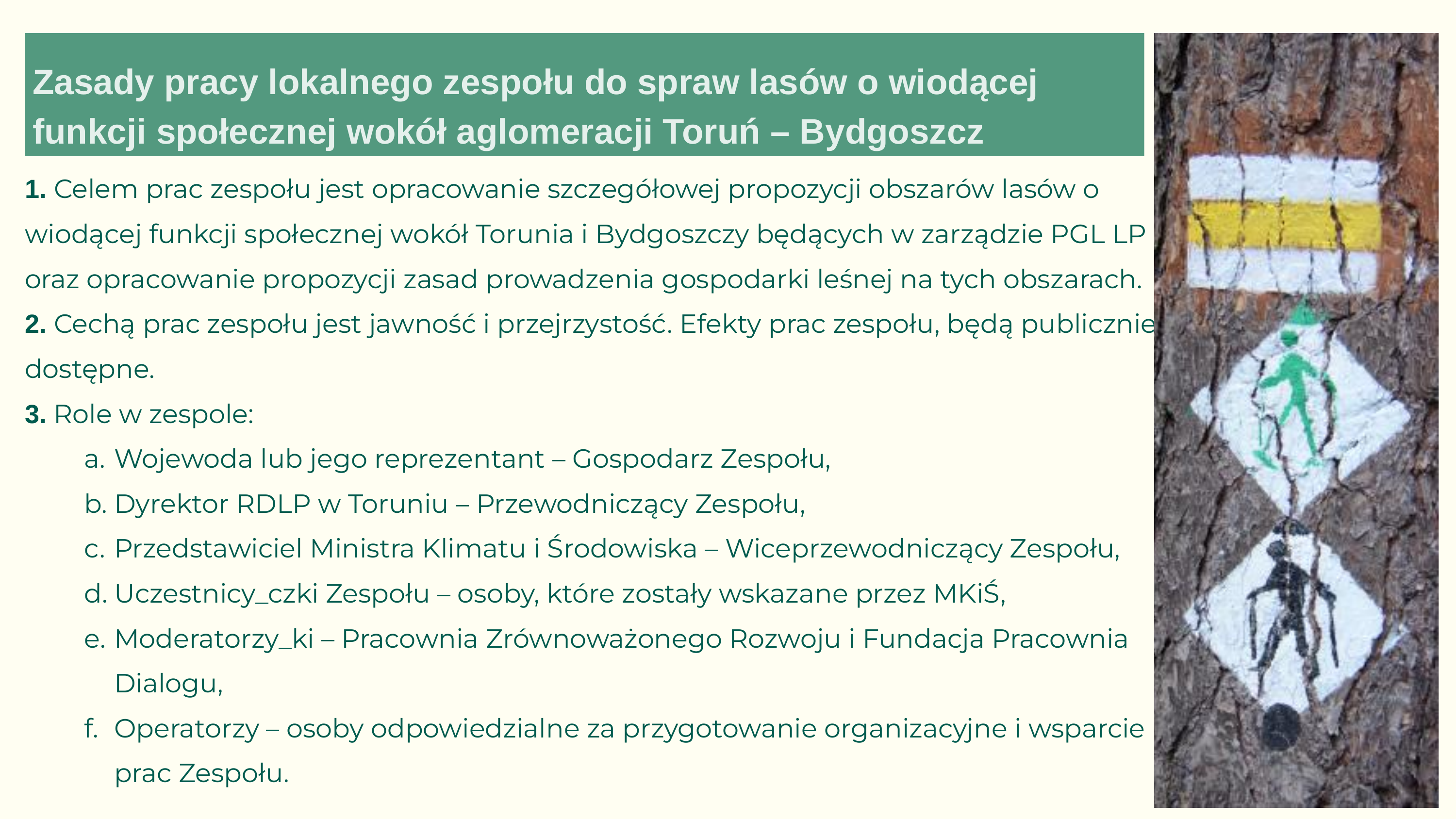

Zasady pracy lokalnego zespołu do spraw lasów o wiodącej funkcji społecznej wokół aglomeracji Toruń – Bydgoszcz

1. Celem prac zespołu jest opracowanie szczegółowej propozycji obszarów lasów o wiodącej funkcji społecznej wokół Torunia i Bydgoszczy będących w zarządzie PGL LP oraz opracowanie propozycji zasad prowadzenia gospodarki leśnej na tych obszarach.
2. Cechą prac zespołu jest jawność i przejrzystość. Efekty prac zespołu, będą publicznie dostępne.
3. Role w zespole:
Wojewoda lub jego reprezentant – Gospodarz Zespołu,
Dyrektor RDLP w Toruniu – Przewodniczący Zespołu,
Przedstawiciel Ministra Klimatu i Środowiska – Wiceprzewodniczący Zespołu,
Uczestnicy_czki Zespołu – osoby, które zostały wskazane przez MKiŚ,
Moderatorzy_ki – Pracownia Zrównoważonego Rozwoju i Fundacja Pracownia Dialogu,
Operatorzy – osoby odpowiedzialne za przygotowanie organizacyjne i wsparcie prac Zespołu.